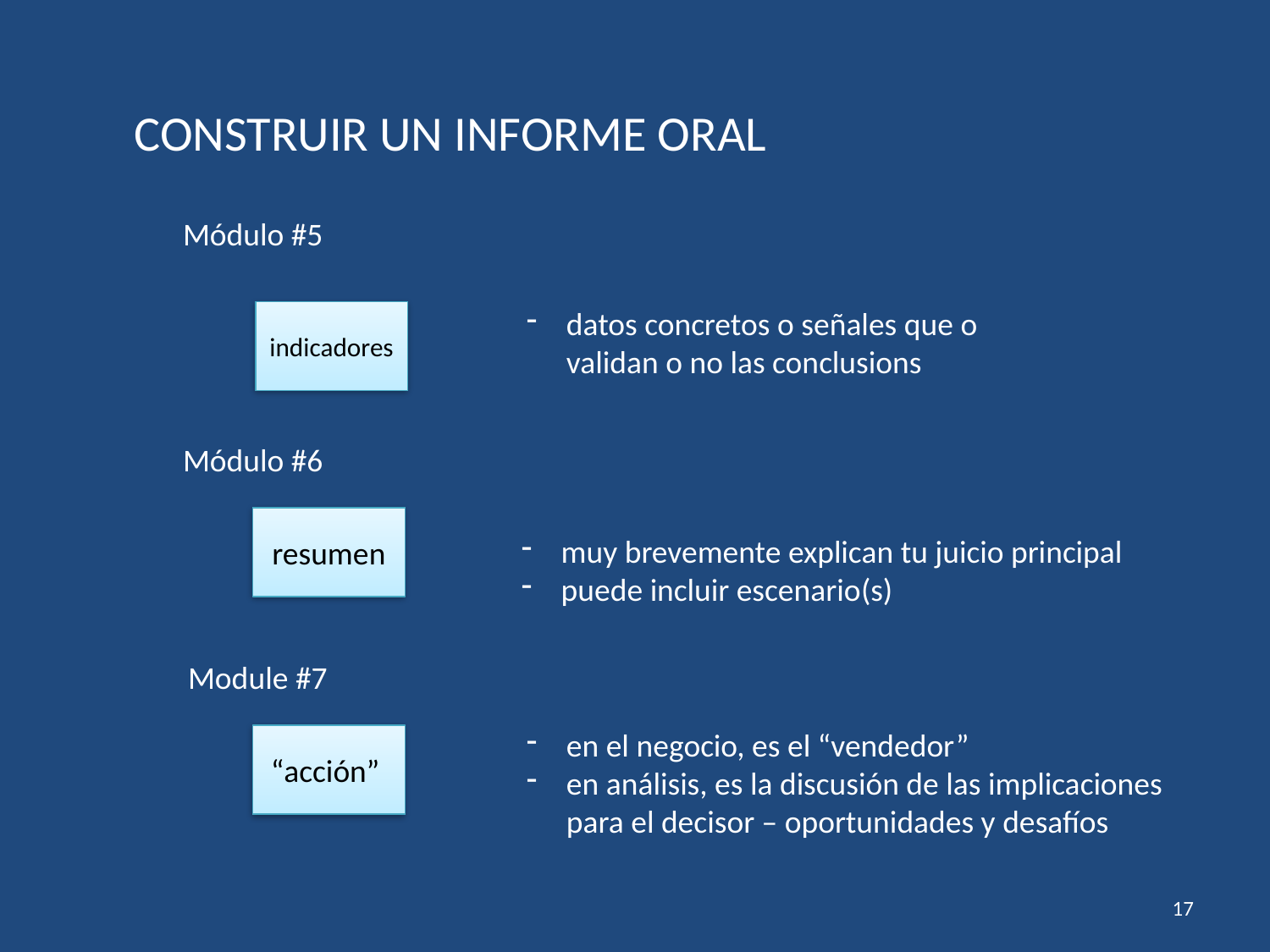

CONSTRUIR UN INFORME ORAL
Módulo #5
datos concretos o señales que o validan o no las conclusions
indicadores
Módulo #6
resumen
muy brevemente explican tu juicio principal
puede incluir escenario(s)
Module #7
en el negocio, es el “vendedor”
en análisis, es la discusión de las implicaciones para el decisor – oportunidades y desafíos
“acción”
17